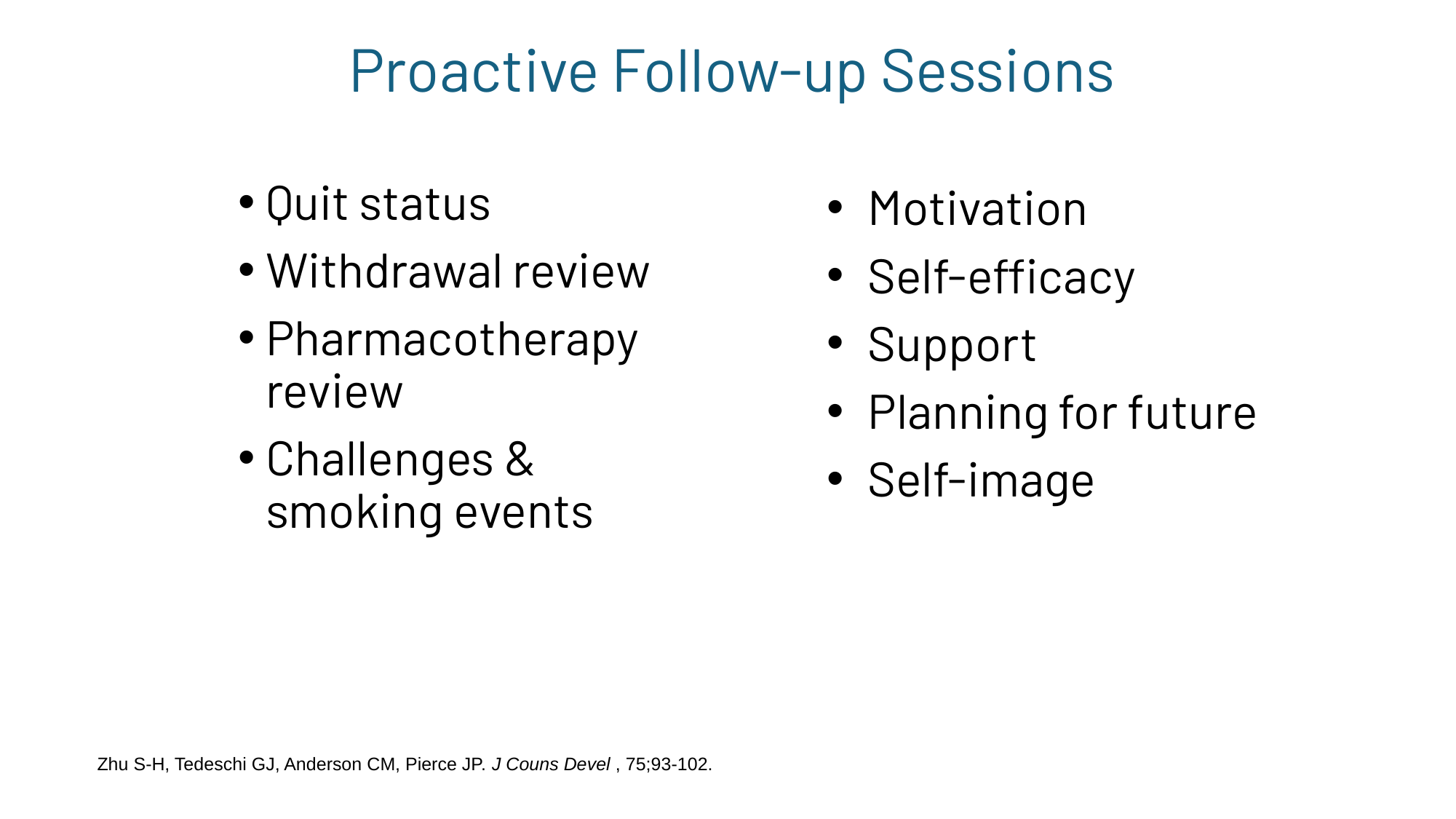

# Proactive Follow-up Sessions

Quit status
Withdrawal review
Pharmacotherapy review
Challenges & smoking events

Motivation
Self-efficacy
Support
Planning for future
Self-image

Zhu S-H, Tedeschi GJ, Anderson CM, Pierce JP. J Couns Devel , 75;93-102.